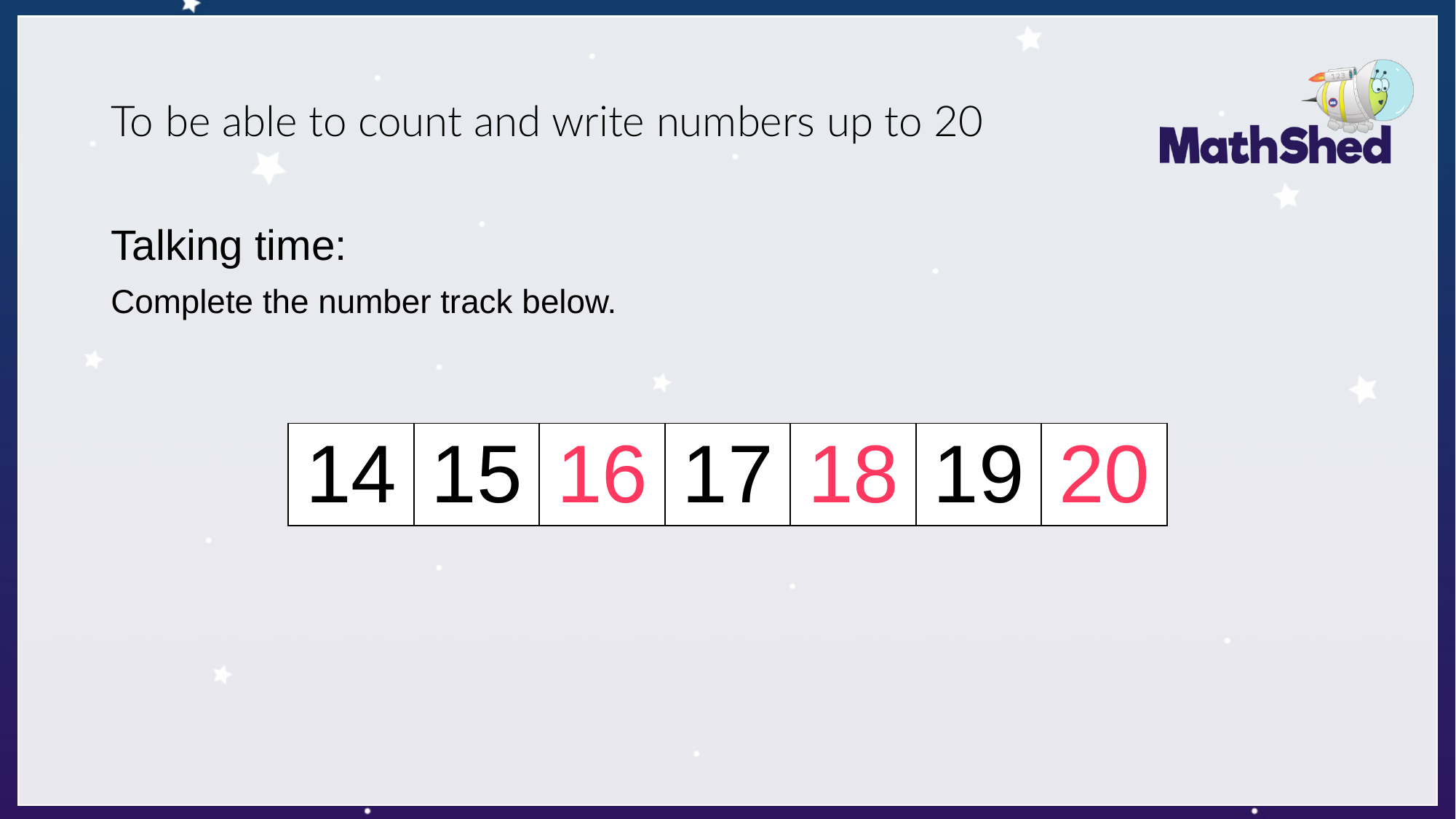

# To be able to count and write numbers up to 20
Talking time:
Complete the number track below.

| 14 | 15 | 16 | 17 | 18 | 19 | 20 |
| --- | --- | --- | --- | --- | --- | --- |